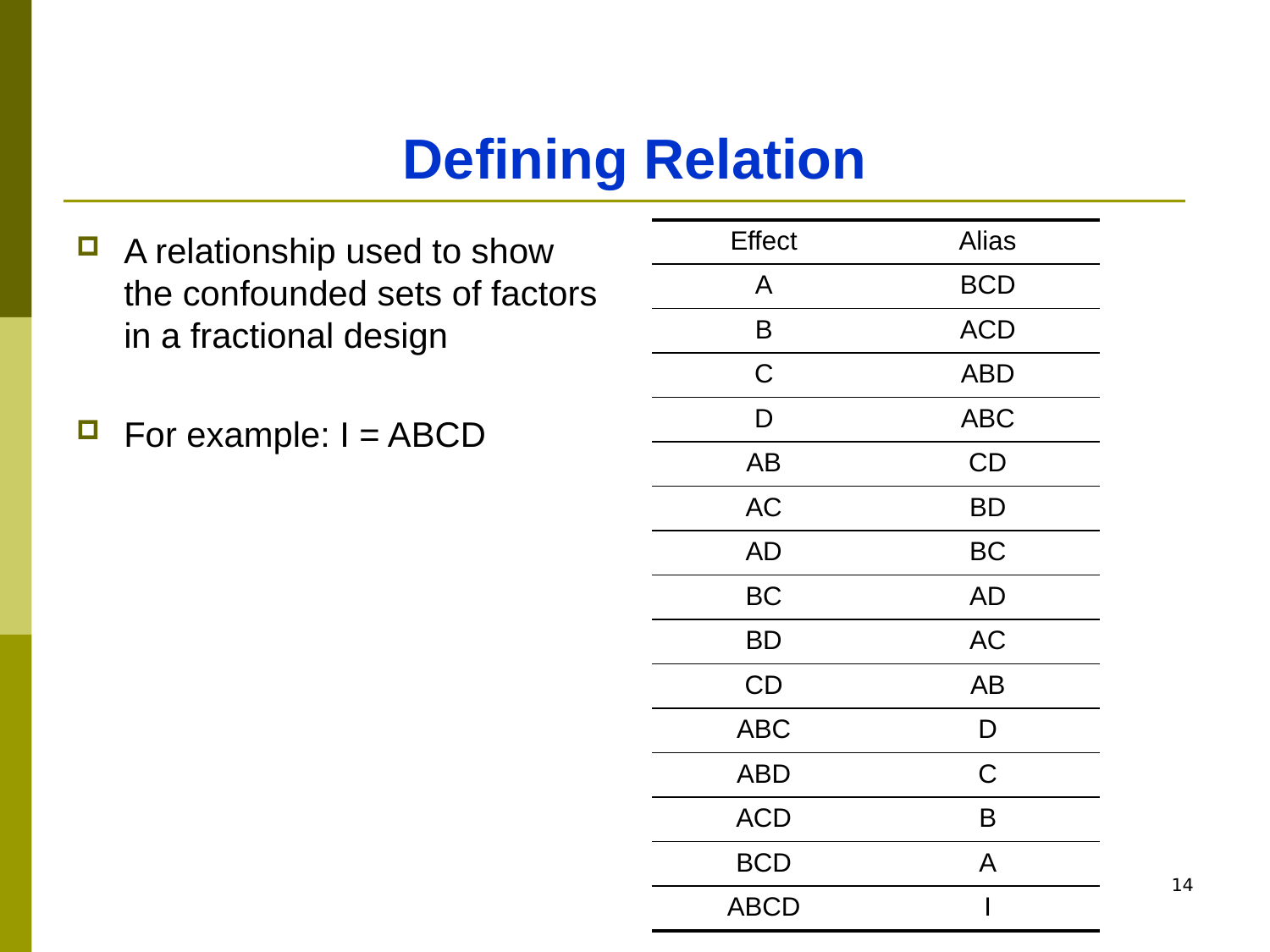

# Defining Relation
| Effect | Alias |
| --- | --- |
| A | BCD |
| B | ACD |
| C | ABD |
| D | ABC |
| AB | CD |
| AC | BD |
| AD | BC |
| BC | AD |
| BD | AC |
| CD | AB |
| ABC | D |
| ABD | C |
| ACD | B |
| BCD | A |
| ABCD | I |
A relationship used to show the confounded sets of factors in a fractional design

For example: I = ABCD

14